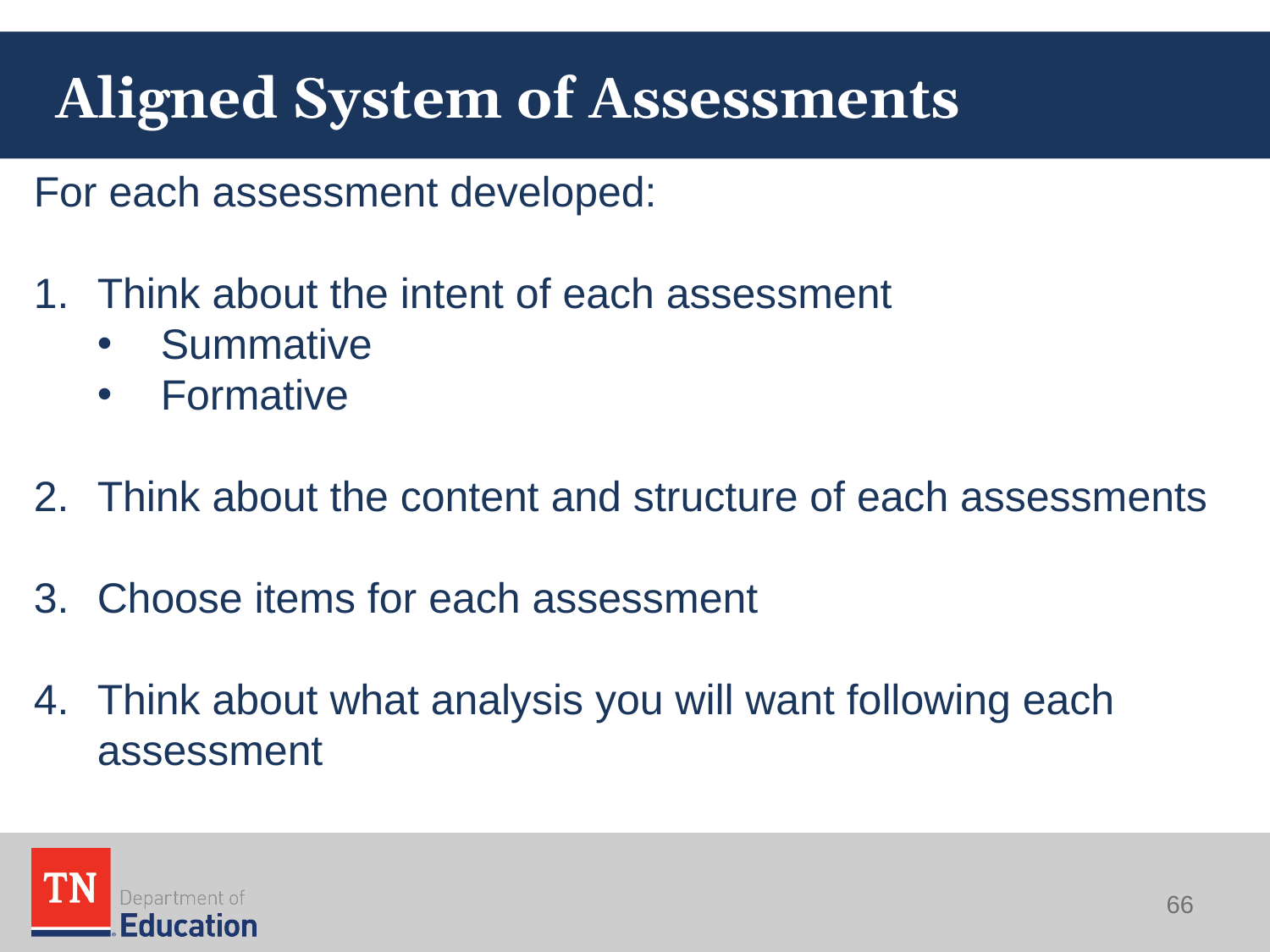

# Aligned System of Assessments
For each assessment developed:

Think about the intent of each assessment
Summative
Formative

Think about the content and structure of each assessments

Choose items for each assessment

Think about what analysis you will want following each assessment

66